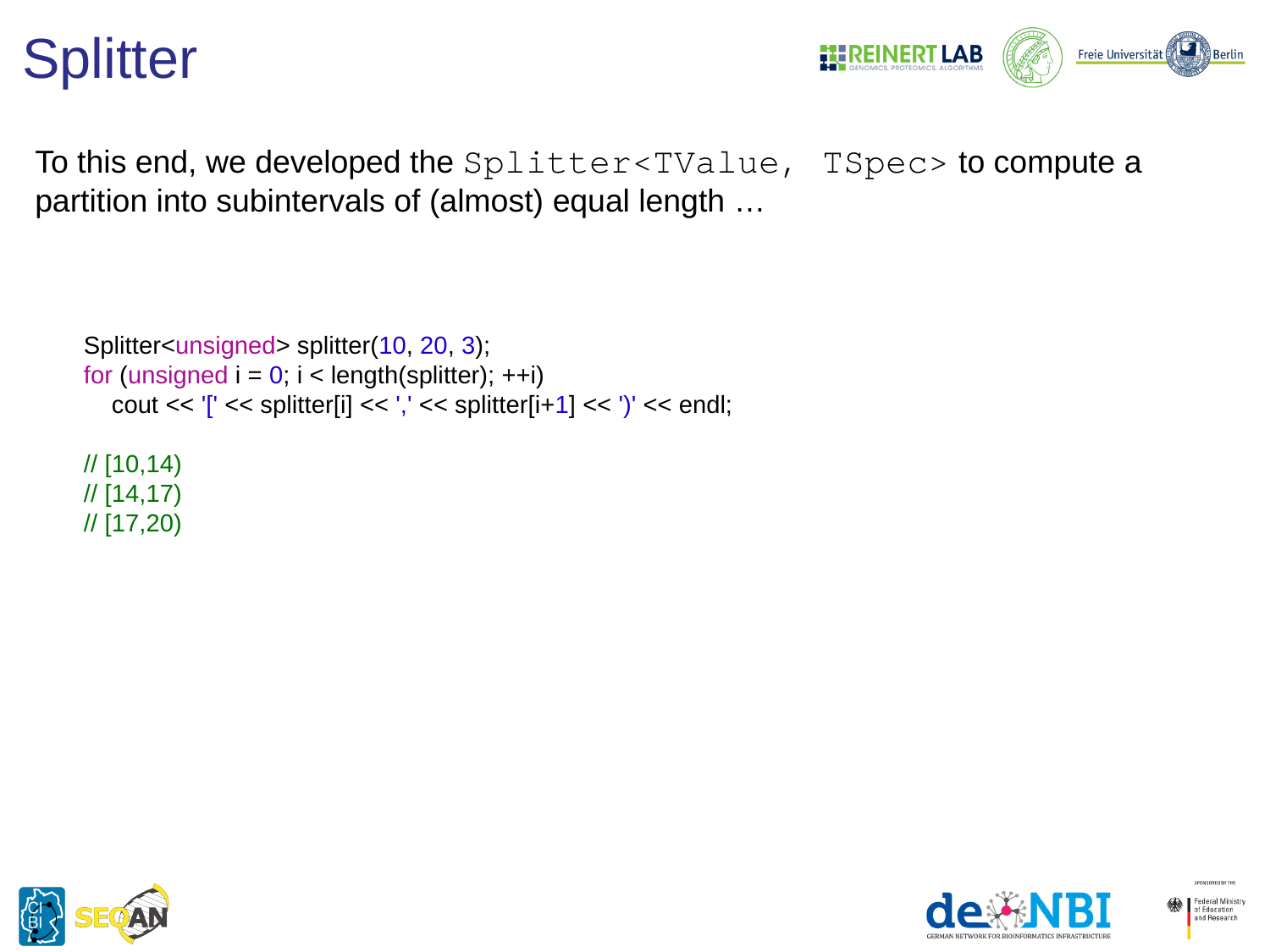

Splitter
To this end, we developed the Splitter<TValue, TSpec> to compute a partition into subintervals of (almost) equal length …

Splitter<unsigned> splitter(10, 20, 3);
for (unsigned i = 0; i < length(splitter); ++i)
    cout << '[' << splitter[i] << ',' << splitter[i+1] << ')' << endl;

// [10,14)
// [14,17)
// [17,20)